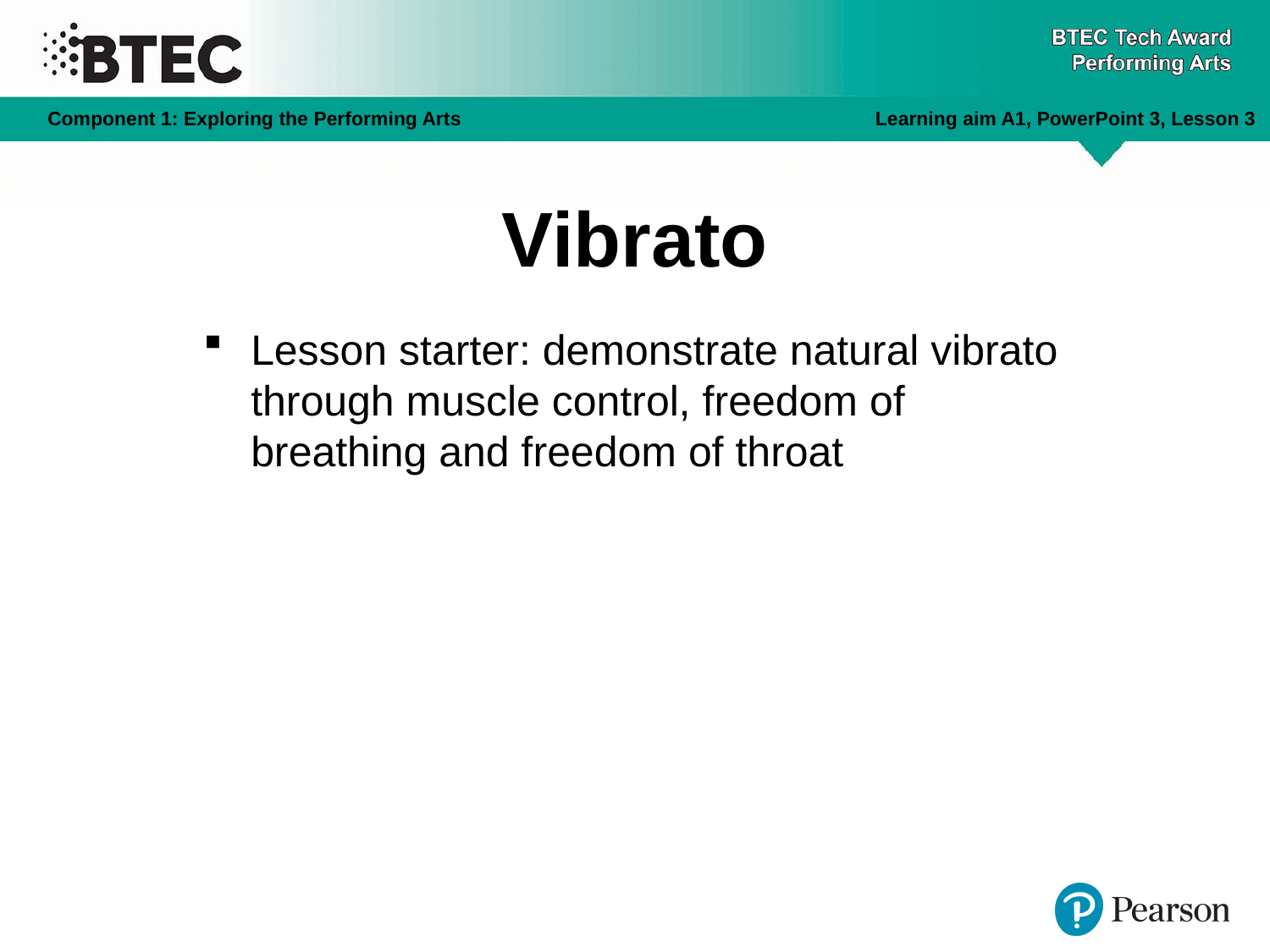

# Vibrato
Lesson starter: demonstrate natural vibrato through muscle control, freedom of breathing and freedom of throat